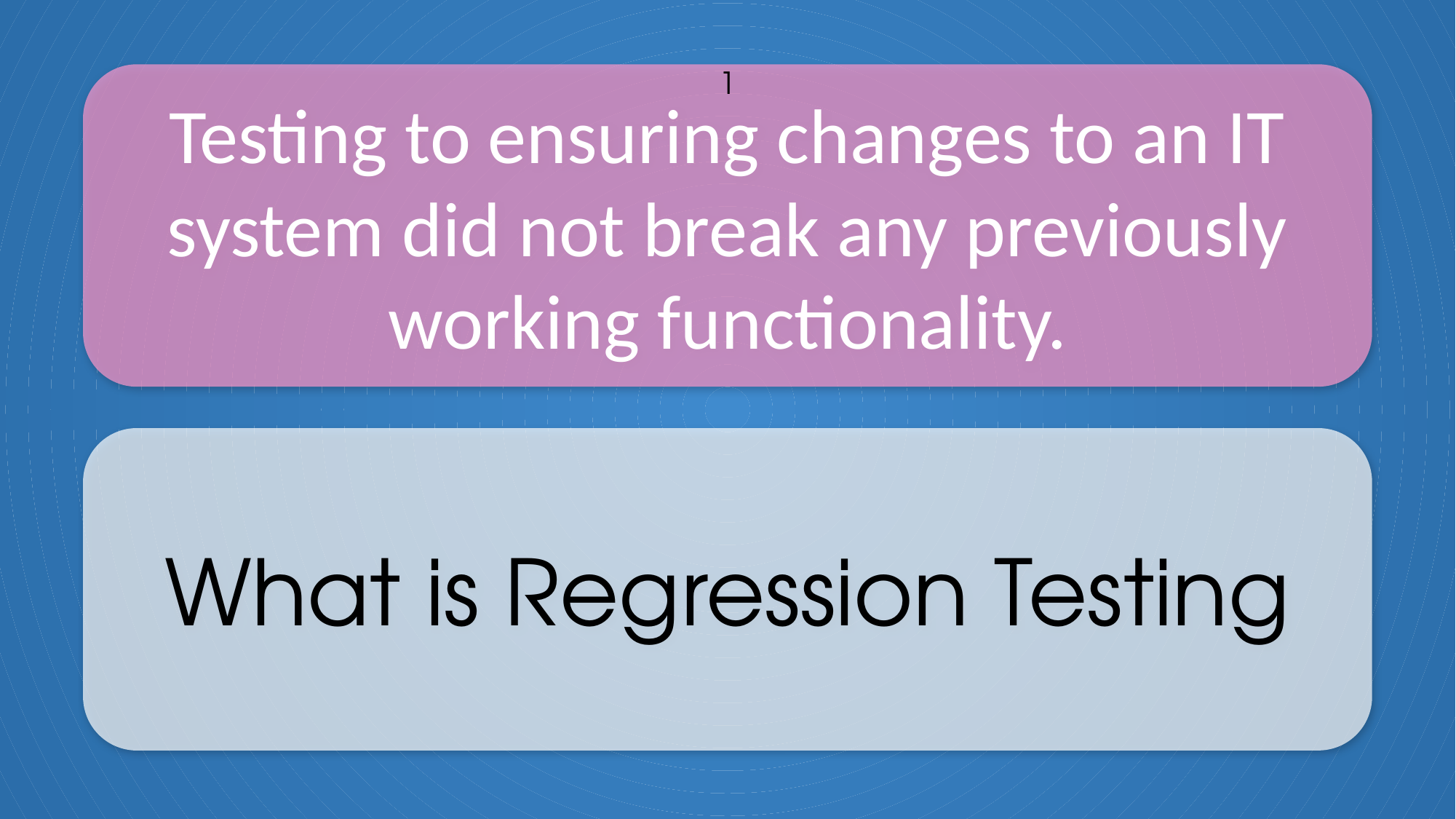

Testing to ensuring changes to an IT system did not break any previously working functionality.
1
What is Regression Testing